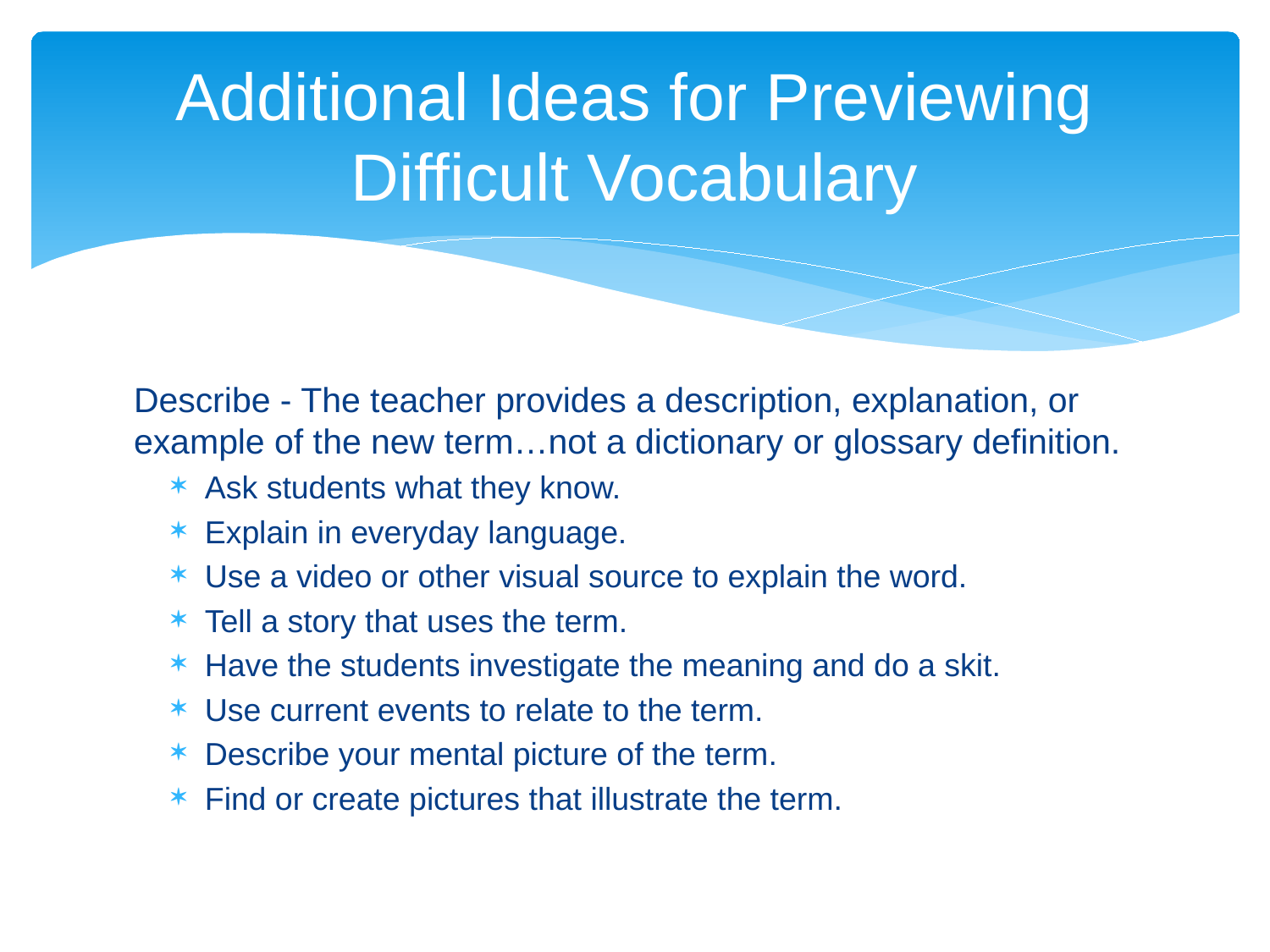

# Additional Ideas for Previewing Difficult Vocabulary
Describe ‐ The teacher provides a description, explanation, or example of the new term…not a dictionary or glossary definition.
Ask students what they know.
Explain in everyday language.
Use a video or other visual source to explain the word.
Tell a story that uses the term.
Have the students investigate the meaning and do a skit.
Use current events to relate to the term.
Describe your mental picture of the term.
Find or create pictures that illustrate the term.